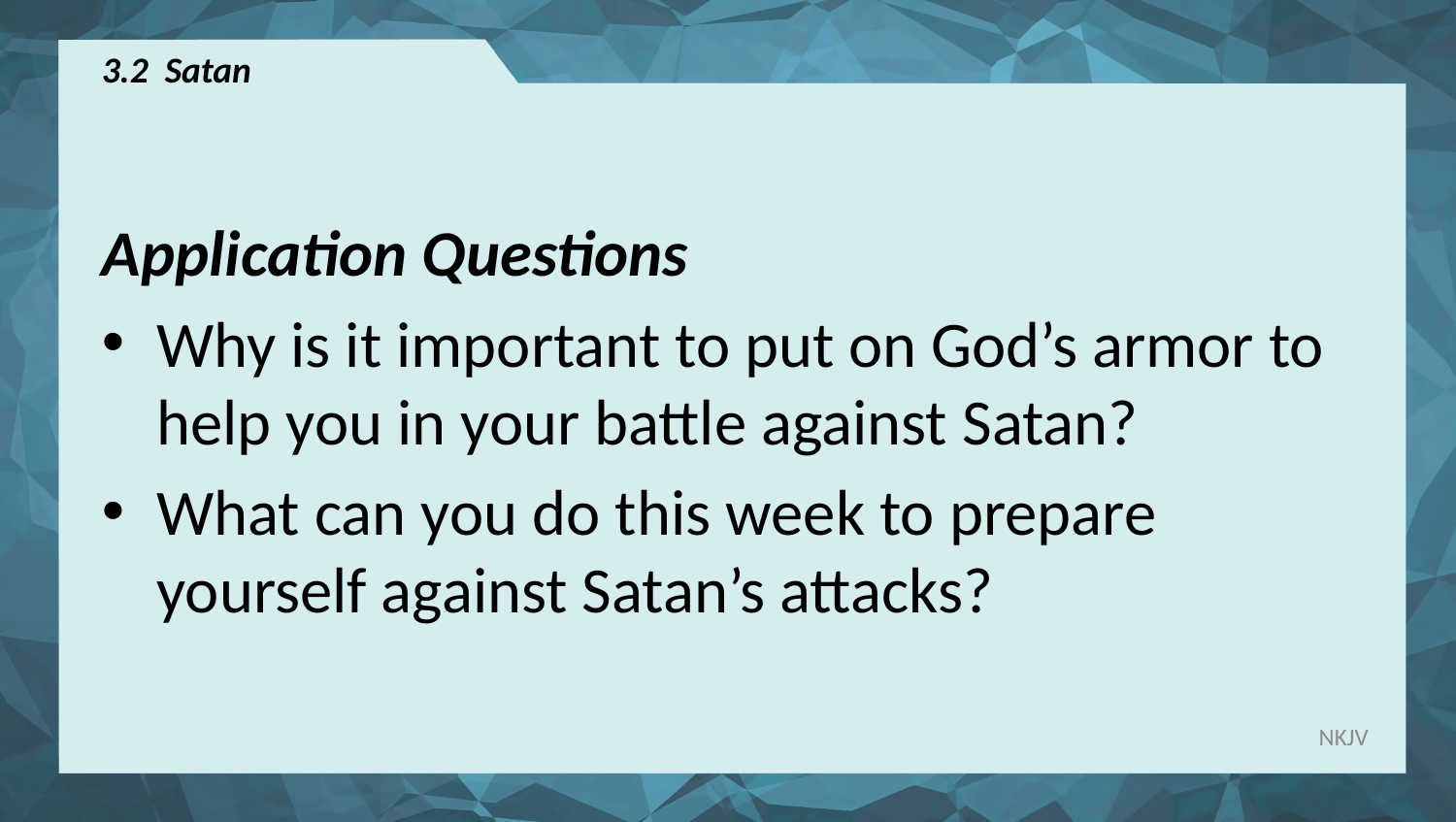

# 3.2  Satan
Application Questions
Why is it important to put on God’s armor to help you in your battle against Satan?
What can you do this week to prepare yourself against Satan’s attacks?
NKJV